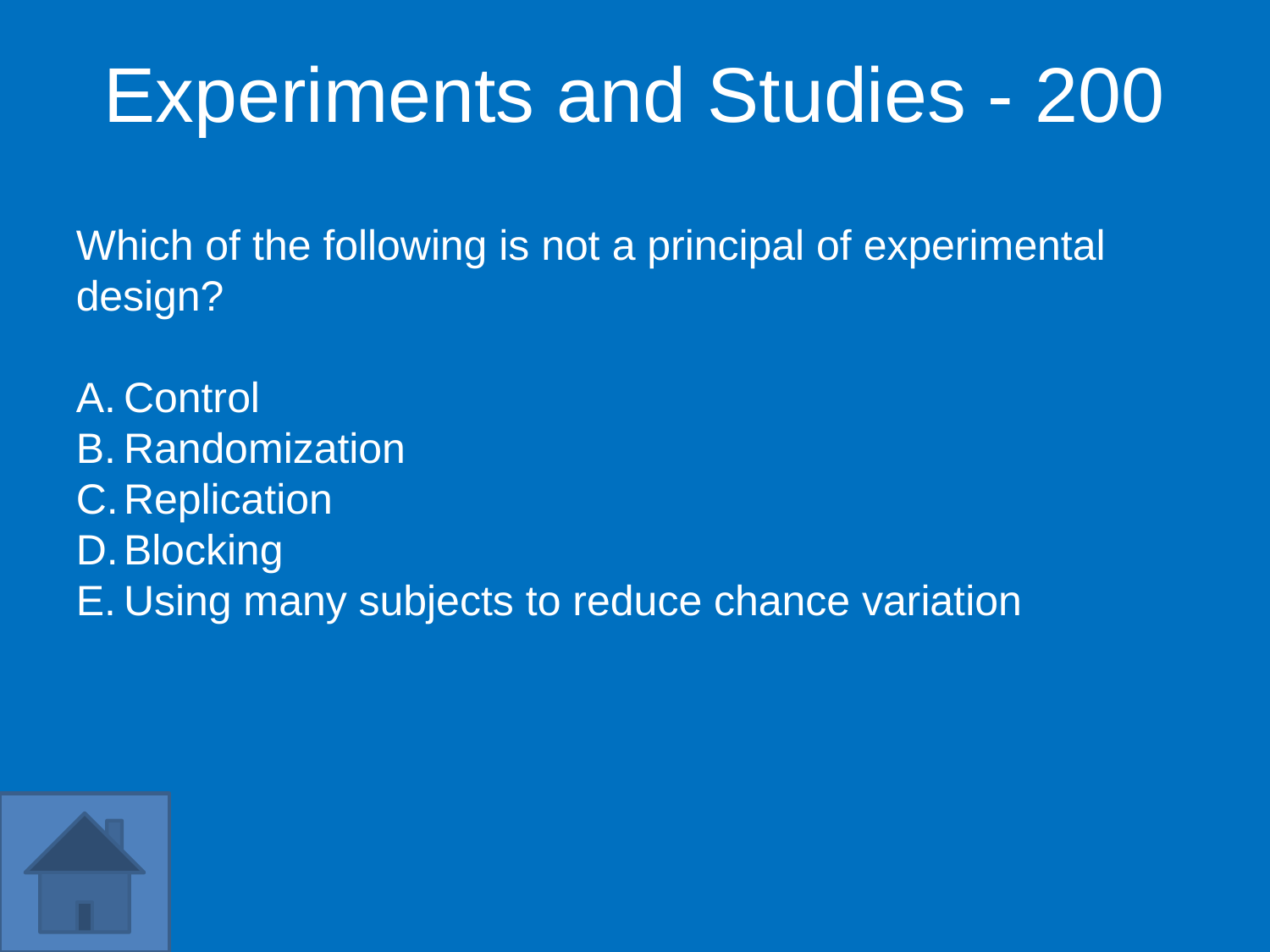

Experiments and Studies - 200
Which of the following is not a principal of experimental design?

Control
Randomization
Replication
Blocking
Using many subjects to reduce chance variation